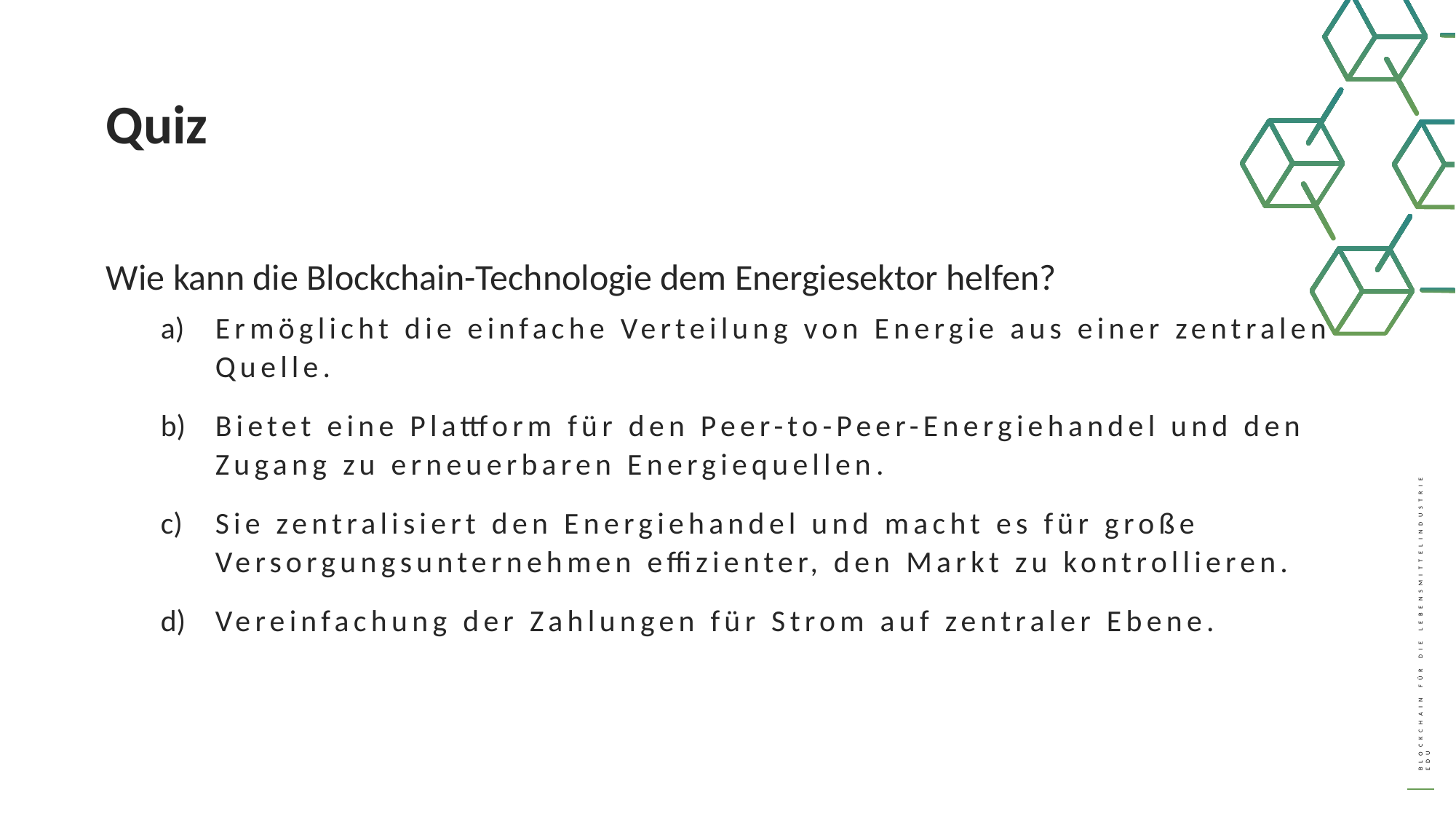

Quiz
Wie kann die Blockchain-Technologie dem Energiesektor helfen?
Ermöglicht die einfache Verteilung von Energie aus einer zentralen Quelle.
Bietet eine Plattform für den Peer-to-Peer-Energiehandel und den Zugang zu erneuerbaren Energiequellen.
Sie zentralisiert den Energiehandel und macht es für große Versorgungsunternehmen effizienter, den Markt zu kontrollieren.
Vereinfachung der Zahlungen für Strom auf zentraler Ebene.